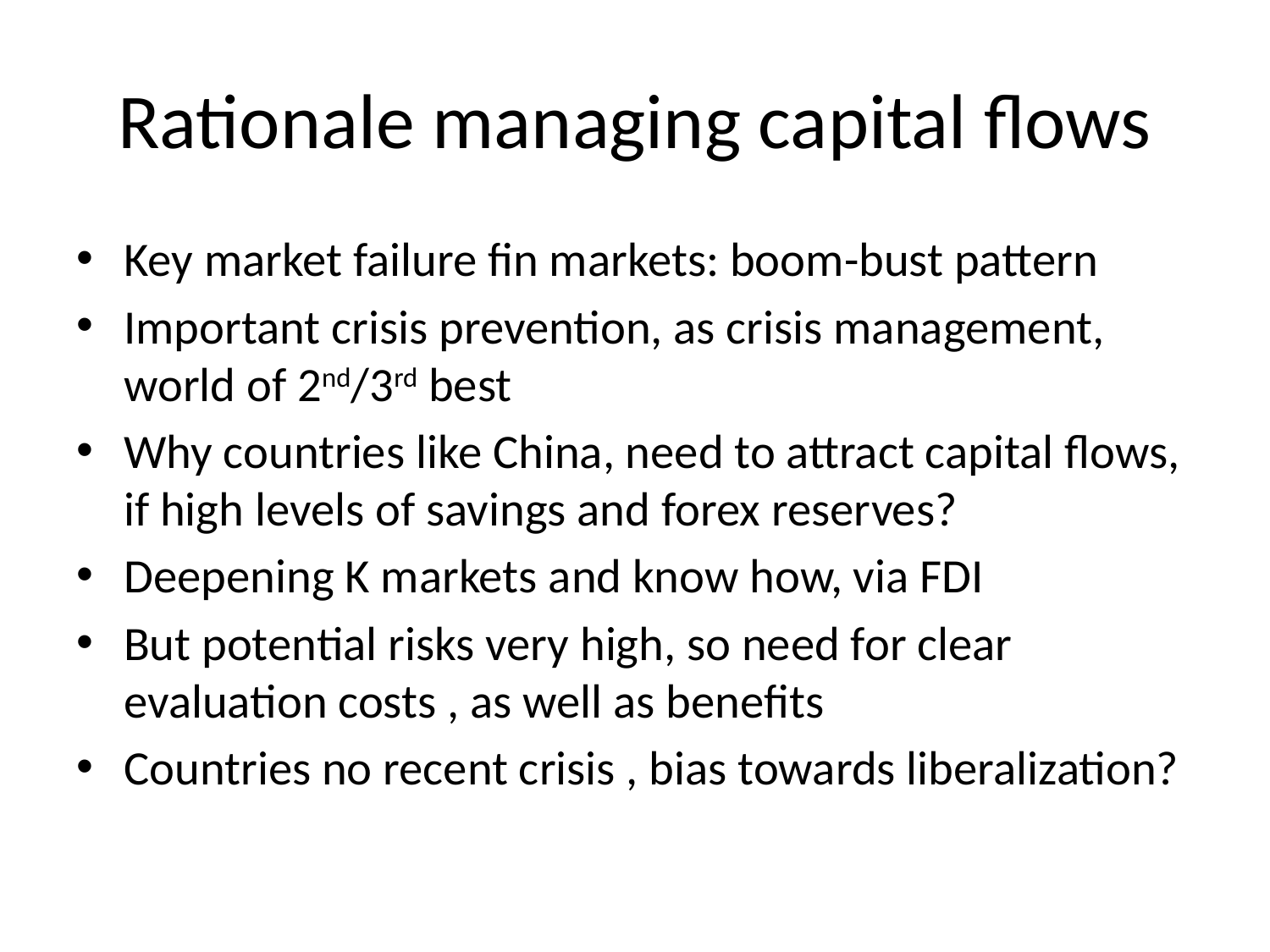

# Rationale managing capital flows
Key market failure fin markets: boom-bust pattern
Important crisis prevention, as crisis management, world of 2nd/3rd best
Why countries like China, need to attract capital flows, if high levels of savings and forex reserves?
Deepening K markets and know how, via FDI
But potential risks very high, so need for clear evaluation costs , as well as benefits
Countries no recent crisis , bias towards liberalization?